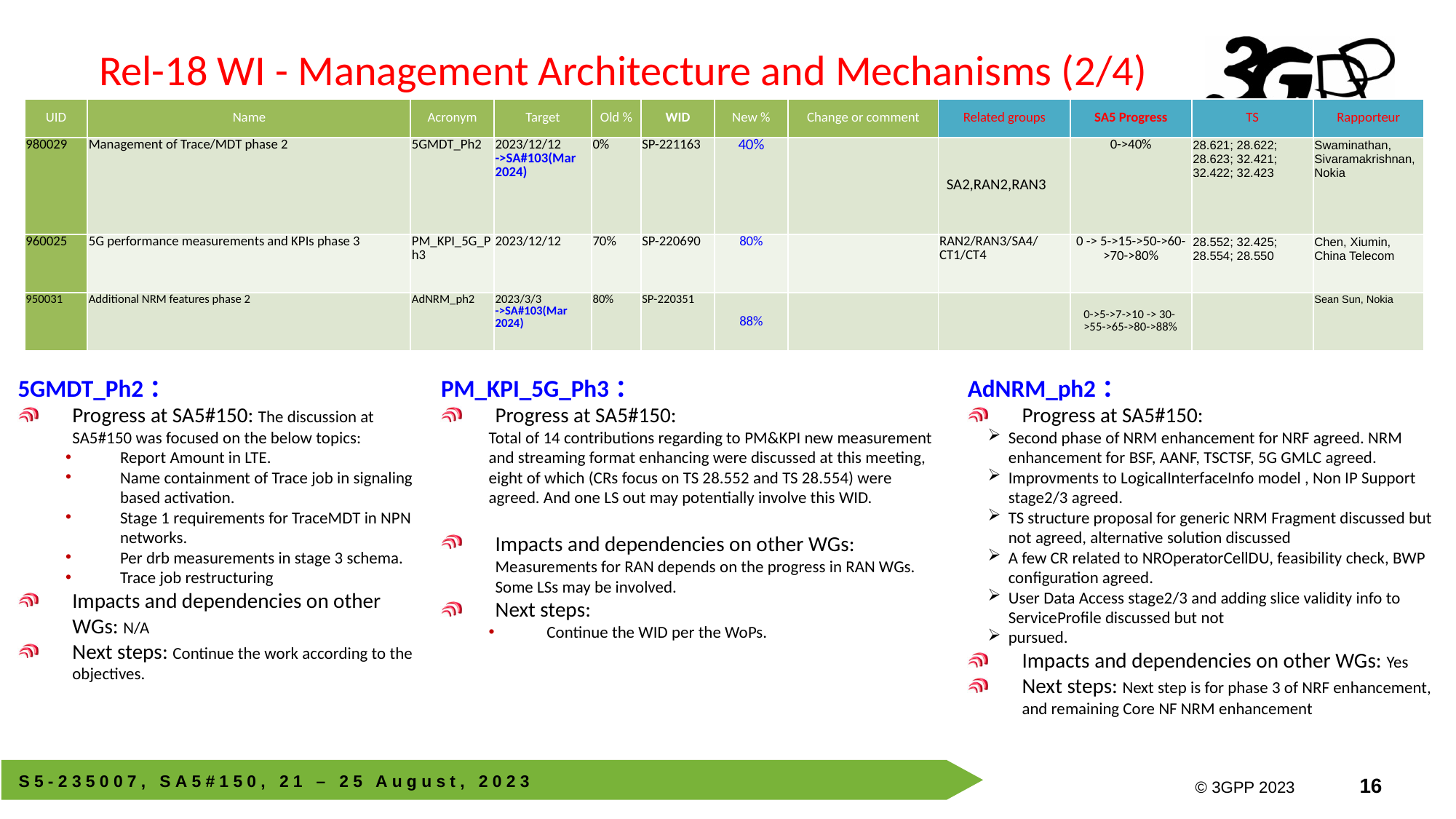

# Rel-18 WI - Management Architecture and Mechanisms (2/4)
| UID | Name | Acronym | Target | Old % | WID | New % | Change or comment | Related groups | SA5 Progress | TS | Rapporteur |
| --- | --- | --- | --- | --- | --- | --- | --- | --- | --- | --- | --- |
| 980029 | Management of Trace/MDT phase 2 | 5GMDT\_Ph2 | 2023/12/12 ->SA#103(Mar 2024) | 0% | SP-221163 | 40% |  | SA2,RAN2,RAN3 | 0->40% | 28.621; 28.622; 28.623; 32.421; 32.422; 32.423 | Swaminathan, Sivaramakrishnan, Nokia |
| 960025 | 5G performance measurements and KPIs phase 3 | PM\_KPI\_5G\_Ph3 | 2023/12/12 | 70% | SP-220690 | 80% |  | RAN2/RAN3/SA4/CT1/CT4 | 0 -> 5->15->50->60->70->80% | 28.552; 32.425; 28.554; 28.550 | Chen, Xiumin, China Telecom |
| 950031 | Additional NRM features phase 2 | AdNRM\_ph2 | 2023/3/3 ->SA#103(Mar 2024) | 80% | SP-220351 | 88% |  |  | 0->5->7->10 -> 30->55->65->80->88% |  | Sean Sun, Nokia |
5GMDT_Ph2：
Progress at SA5#150: The discussion at SA5#150 was focused on the below topics:
Report Amount in LTE.
Name containment of Trace job in signaling based activation.
Stage 1 requirements for TraceMDT in NPN networks.
Per drb measurements in stage 3 schema.
Trace job restructuring
Impacts and dependencies on other WGs: N/A
Next steps: Continue the work according to the objectives.

PM_KPI_5G_Ph3：
Progress at SA5#150:
Total of 14 contributions regarding to PM&KPI new measurement and streaming format enhancing were discussed at this meeting, eight of which (CRs focus on TS 28.552 and TS 28.554) were agreed. And one LS out may potentially involve this WID.

Impacts and dependencies on other WGs: Measurements for RAN depends on the progress in RAN WGs. Some LSs may be involved.
Next steps:
 Continue the WID per the WoPs.
AdNRM_ph2：
Progress at SA5#150:
Second phase of NRM enhancement for NRF agreed. NRM enhancement for BSF, AANF, TSCTSF, 5G GMLC agreed.
Improvments to LogicalInterfaceInfo model , Non IP Support stage2/3 agreed.
TS structure proposal for generic NRM Fragment discussed but not agreed, alternative solution discussed
A few CR related to NROperatorCellDU, feasibility check, BWP configuration agreed.
User Data Access stage2/3 and adding slice validity info to ServiceProfile discussed but not
pursued.
Impacts and dependencies on other WGs: Yes
Next steps: Next step is for phase 3 of NRF enhancement, and remaining Core NF NRM enhancement